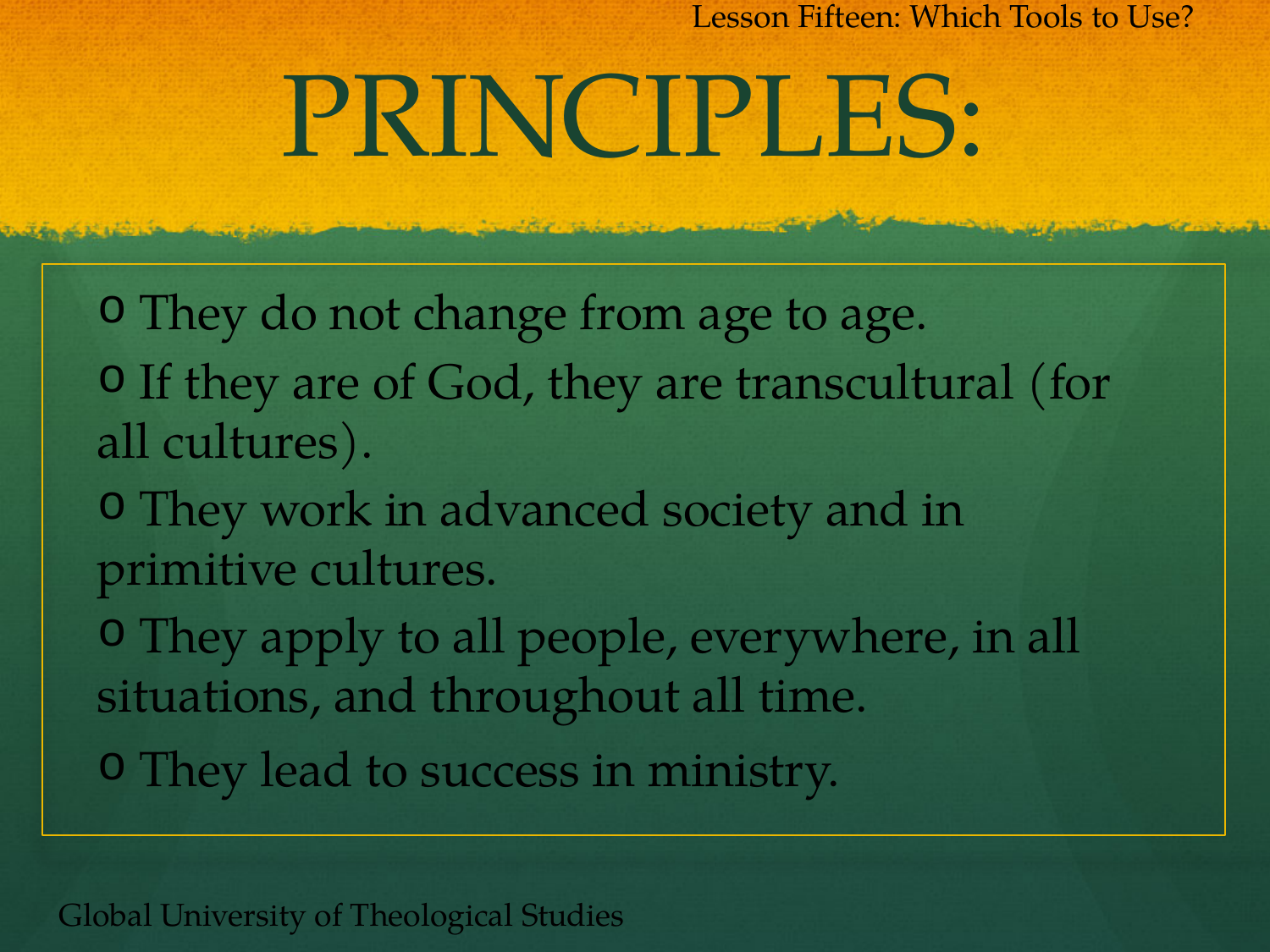

Lesson Fifteen: Which Tools to Use?

# Principles:

 They do not change from age to age.
 If they are of God, they are transcultural (for all cultures).
 They work in advanced society and in primitive cultures.
 They apply to all people, everywhere, in all situations, and throughout all time.
 They lead to success in ministry.
Global University of Theological Studies